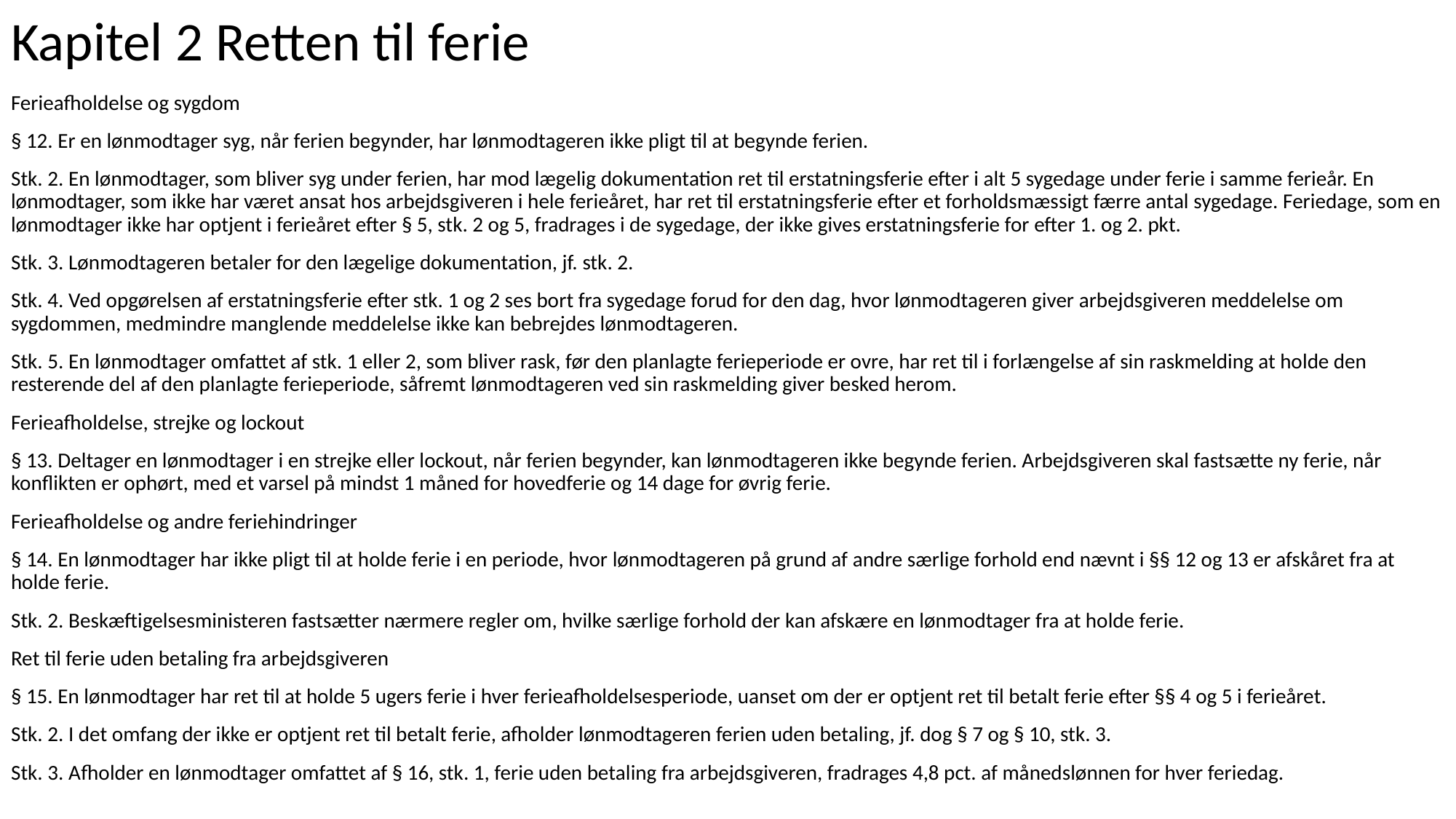

# Kapitel 2 Retten til ferie
Ferieafholdelse og sygdom
§ 12. Er en lønmodtager syg, når ferien begynder, har lønmodtageren ikke pligt til at begynde ferien.
Stk. 2. En lønmodtager, som bliver syg under ferien, har mod lægelig dokumentation ret til erstatningsferie efter i alt 5 sygedage under ferie i samme ferieår. En lønmodtager, som ikke har været ansat hos arbejdsgiveren i hele ferieåret, har ret til erstatningsferie efter et forholdsmæssigt færre antal sygedage. Feriedage, som en lønmodtager ikke har optjent i ferieåret efter § 5, stk. 2 og 5, fradrages i de sygedage, der ikke gives erstatningsferie for efter 1. og 2. pkt.
Stk. 3. Lønmodtageren betaler for den lægelige dokumentation, jf. stk. 2.
Stk. 4. Ved opgørelsen af erstatningsferie efter stk. 1 og 2 ses bort fra sygedage forud for den dag, hvor lønmodtageren giver arbejdsgiveren meddelelse om sygdommen, medmindre manglende meddelelse ikke kan bebrejdes lønmodtageren.
Stk. 5. En lønmodtager omfattet af stk. 1 eller 2, som bliver rask, før den planlagte ferieperiode er ovre, har ret til i forlængelse af sin raskmelding at holde den resterende del af den planlagte ferieperiode, såfremt lønmodtageren ved sin raskmelding giver besked herom.
Ferieafholdelse, strejke og lockout
§ 13. Deltager en lønmodtager i en strejke eller lockout, når ferien begynder, kan lønmodtageren ikke begynde ferien. Arbejdsgiveren skal fastsætte ny ferie, når konflikten er ophørt, med et varsel på mindst 1 måned for hovedferie og 14 dage for øvrig ferie.
Ferieafholdelse og andre feriehindringer
§ 14. En lønmodtager har ikke pligt til at holde ferie i en periode, hvor lønmodtageren på grund af andre særlige forhold end nævnt i §§ 12 og 13 er afskåret fra at holde ferie.
Stk. 2. Beskæftigelsesministeren fastsætter nærmere regler om, hvilke særlige forhold der kan afskære en lønmodtager fra at holde ferie.
Ret til ferie uden betaling fra arbejdsgiveren
§ 15. En lønmodtager har ret til at holde 5 ugers ferie i hver ferieafholdelsesperiode, uanset om der er optjent ret til betalt ferie efter §§ 4 og 5 i ferieåret.
Stk. 2. I det omfang der ikke er optjent ret til betalt ferie, afholder lønmodtageren ferien uden betaling, jf. dog § 7 og § 10, stk. 3.
Stk. 3. Afholder en lønmodtager omfattet af § 16, stk. 1, ferie uden betaling fra arbejdsgiveren, fradrages 4,8 pct. af månedslønnen for hver feriedag.